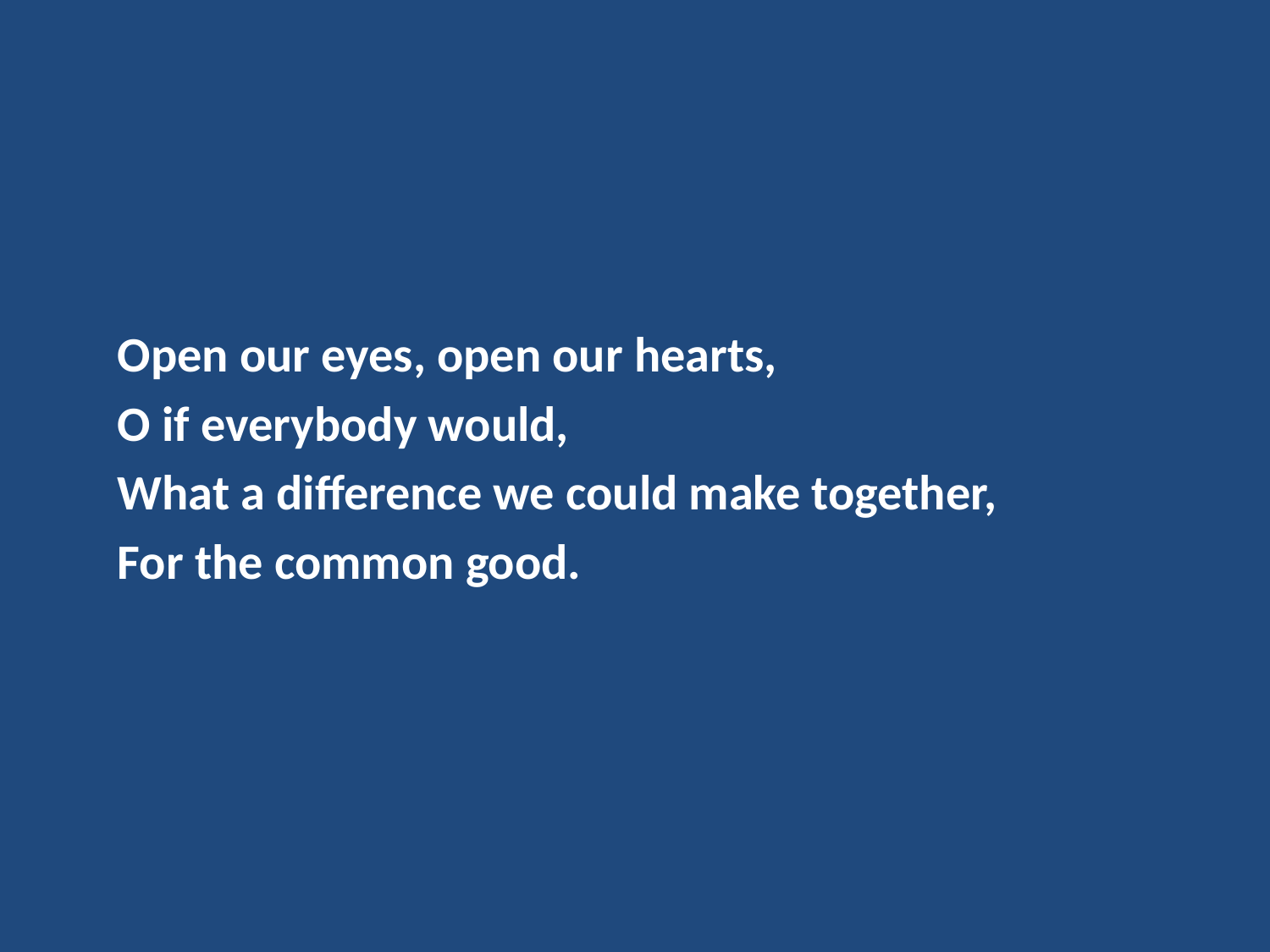

Open our eyes, open our hearts,
O if everybody would,
What a difference we could make together,
For the common good.